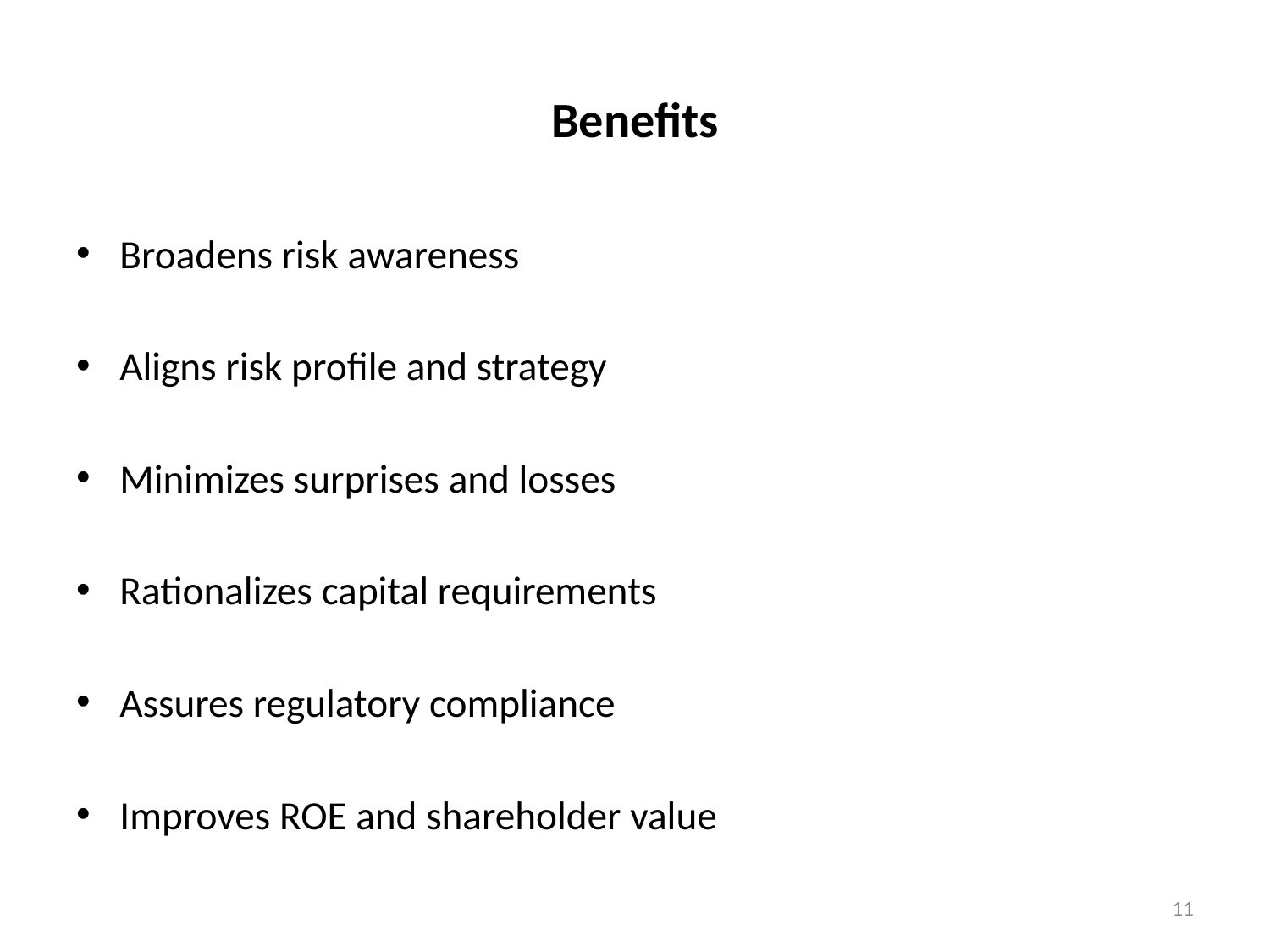

# Benefits
Broadens risk awareness

Aligns risk profile and strategy

Minimizes surprises and losses

Rationalizes capital requirements

Assures regulatory compliance

Improves ROE and shareholder value

11